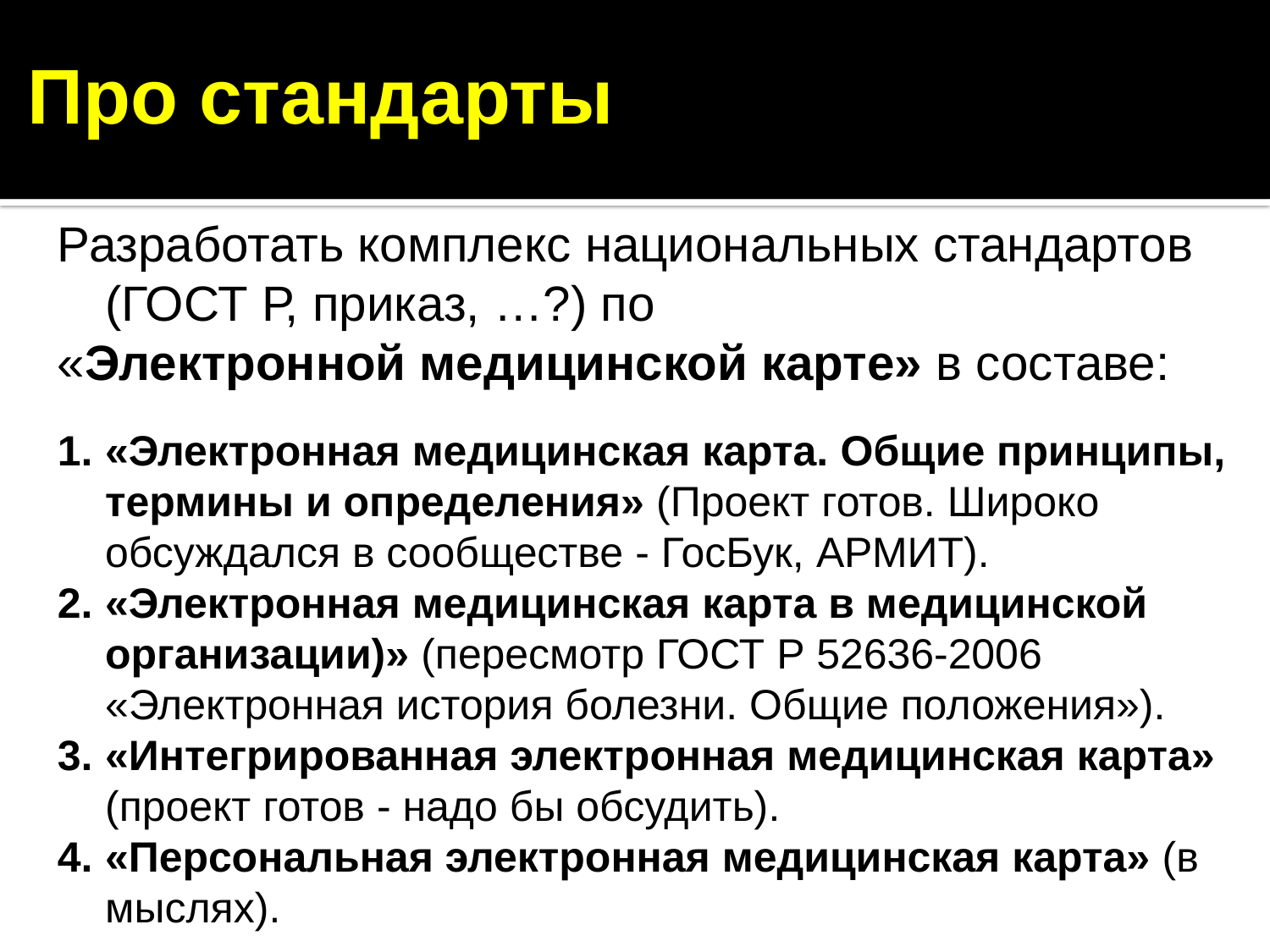

Про стандарты
Разработать комплекс национальных стандартов (ГОСТ Р, приказ, …?) по
«Электронной медицинской карте» в составе:

«Электронная медицинская карта. Общие принципы, термины и определения» (Проект готов. Широко обсуждался в сообществе - ГосБук, АРМИТ).
«Электронная медицинская карта в медицинской организации)» (пересмотр ГОСТ Р 52636-2006 «Электронная история болезни. Общие положения»).
«Интегрированная электронная медицинская карта» (проект готов - надо бы обсудить).
«Персональная электронная медицинская карта» (в мыслях).